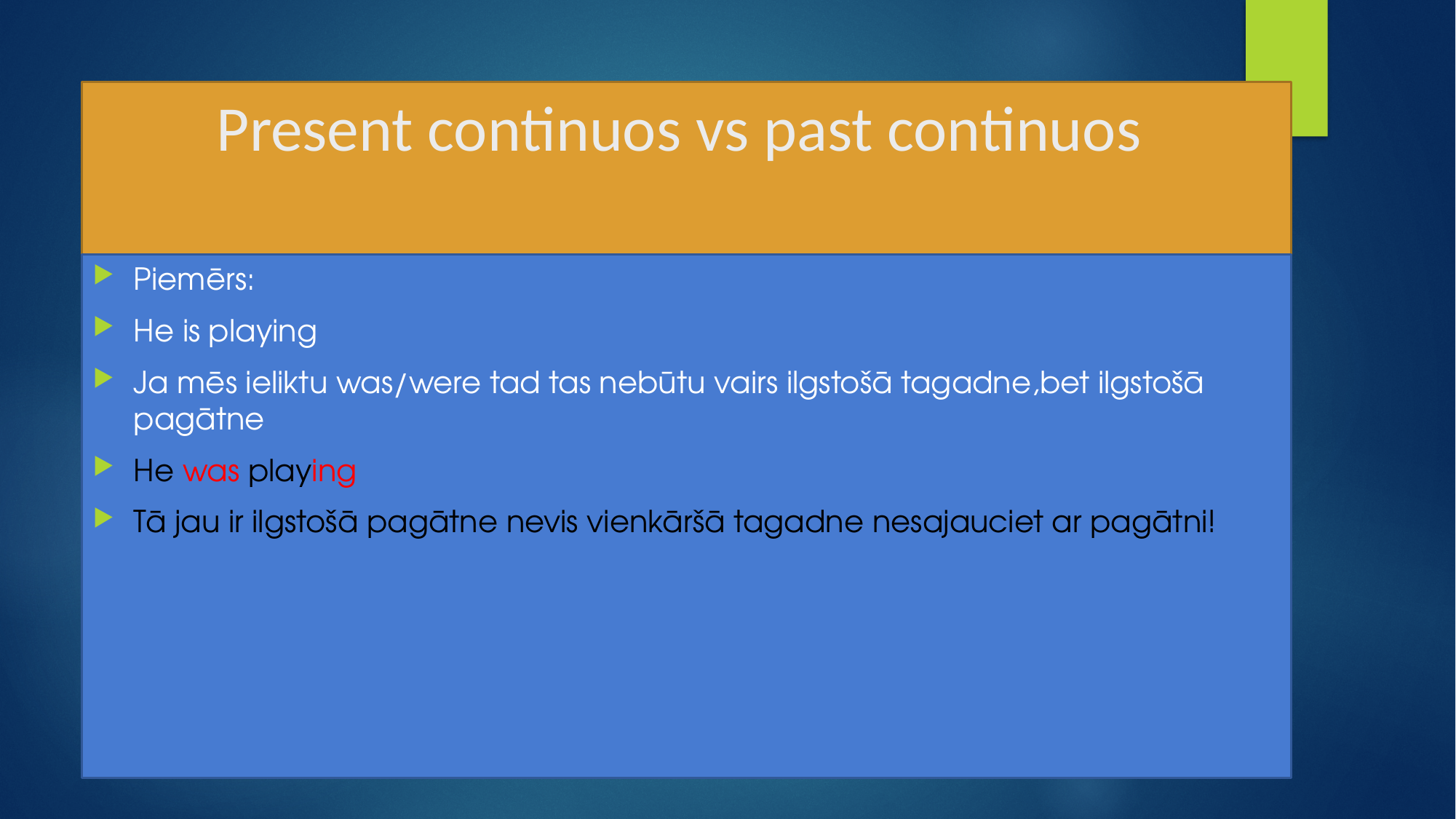

# Present continuos vs past continuos
Piemērs:
He is playing
Ja mēs ieliktu was/were tad tas nebūtu vairs ilgstošā tagadne,bet ilgstošā pagātne
He was playing
Tā jau ir ilgstošā pagātne nevis vienkāršā tagadne nesajauciet ar pagātni!